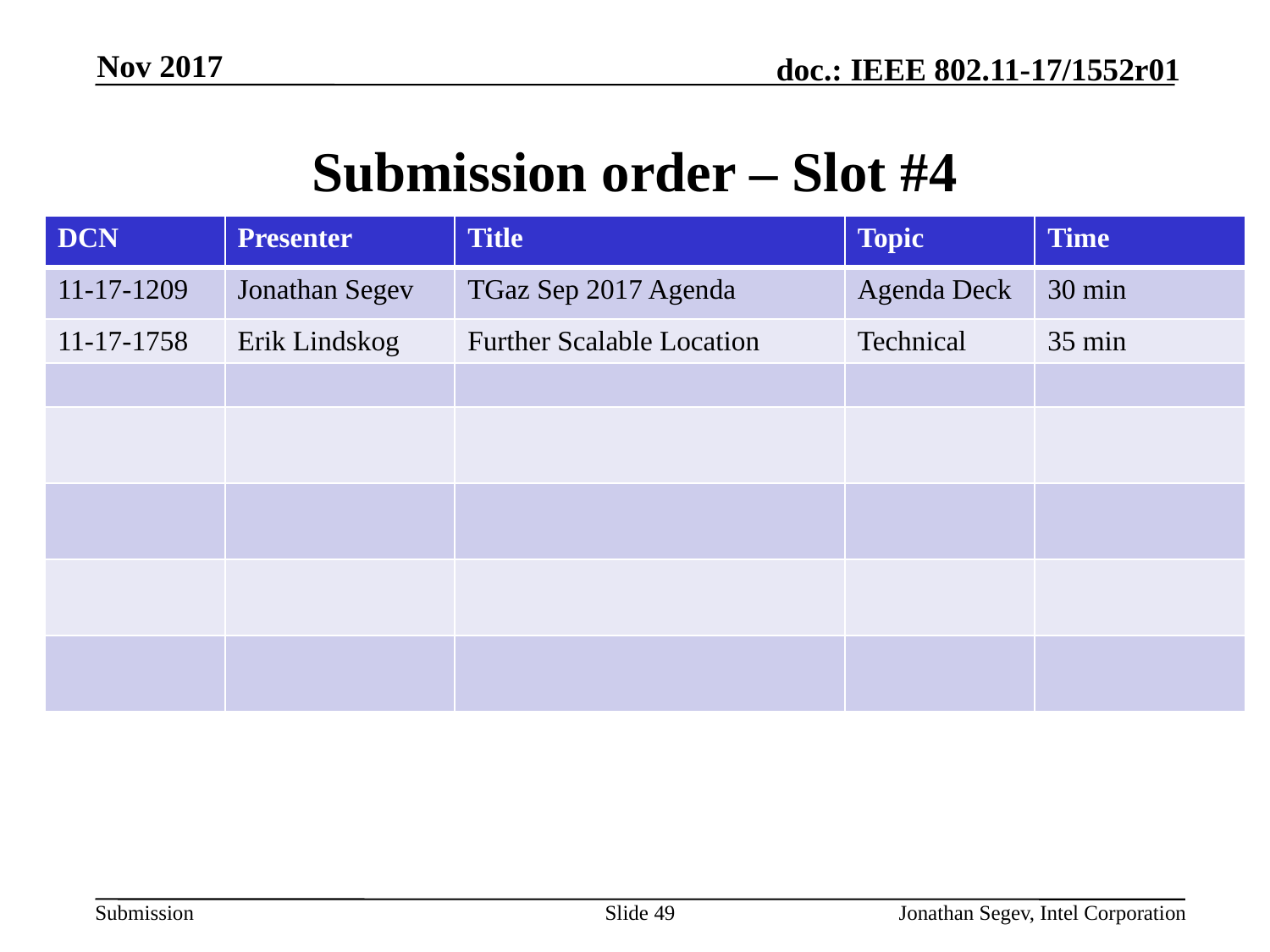

Nov 2017
# Submission order – Slot #4
| DCN | Presenter | Title | Topic | Time |
| --- | --- | --- | --- | --- |
| 11-17-1209 | Jonathan Segev | TGaz Sep 2017 Agenda | Agenda Deck | 30 min |
| 11-17-1758 | Erik Lindskog | Further Scalable Location | Technical | 35 min |
|  |  |  |  |  |
|  |  |  |  |  |
|  |  |  |  |  |
|  |  |  |  |  |
|  |  |  |  |  |
Slide 49
Jonathan Segev, Intel Corporation